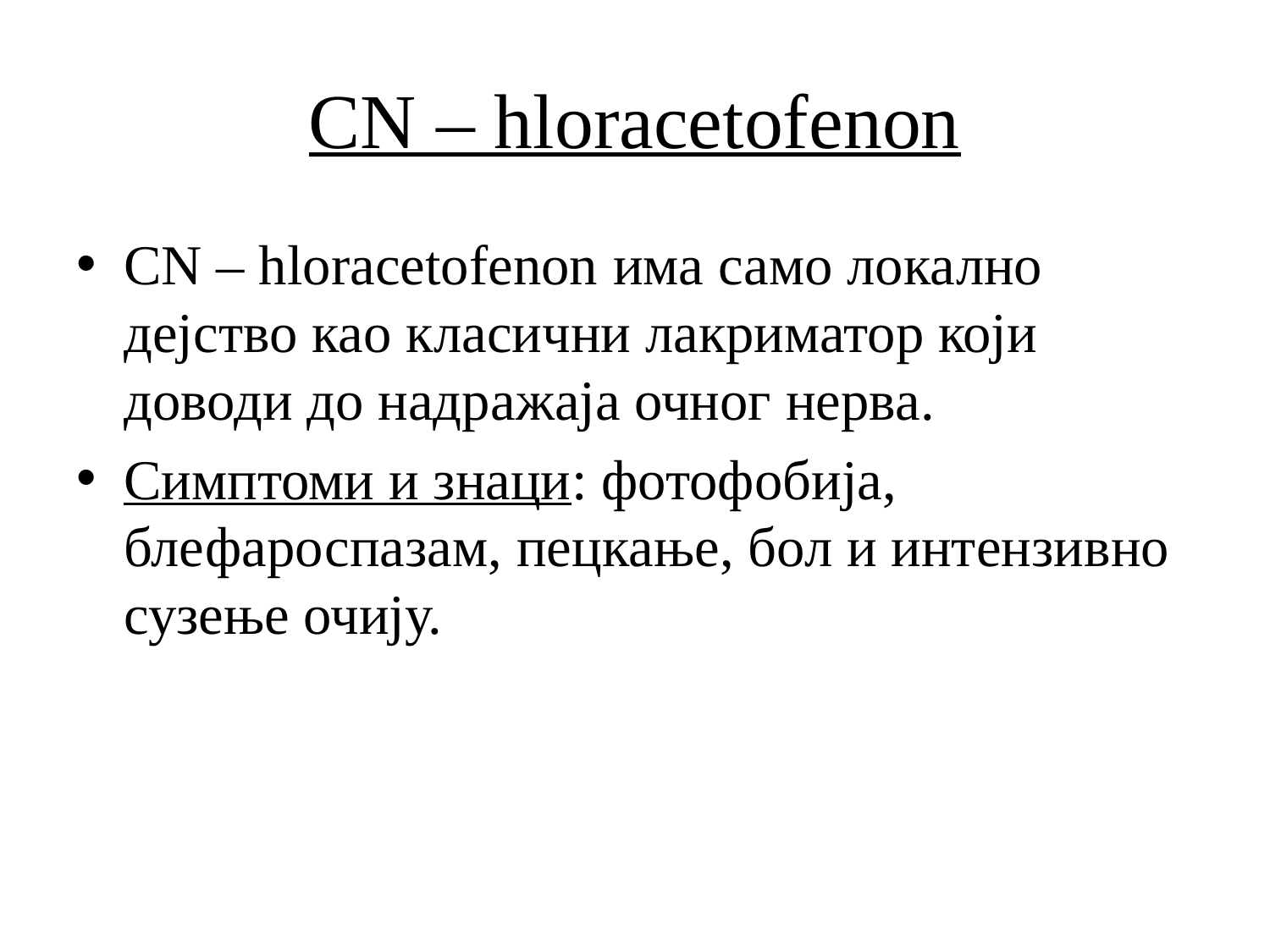

# CN – hloracetofenon
CN – hloracetofenon има само локално дејство као класични лакриматор који доводи до надражаја очног нерва.
Симптоми и знаци: фотофобија, блефароспазам, пецкање, бол и интензивно сузење очију.